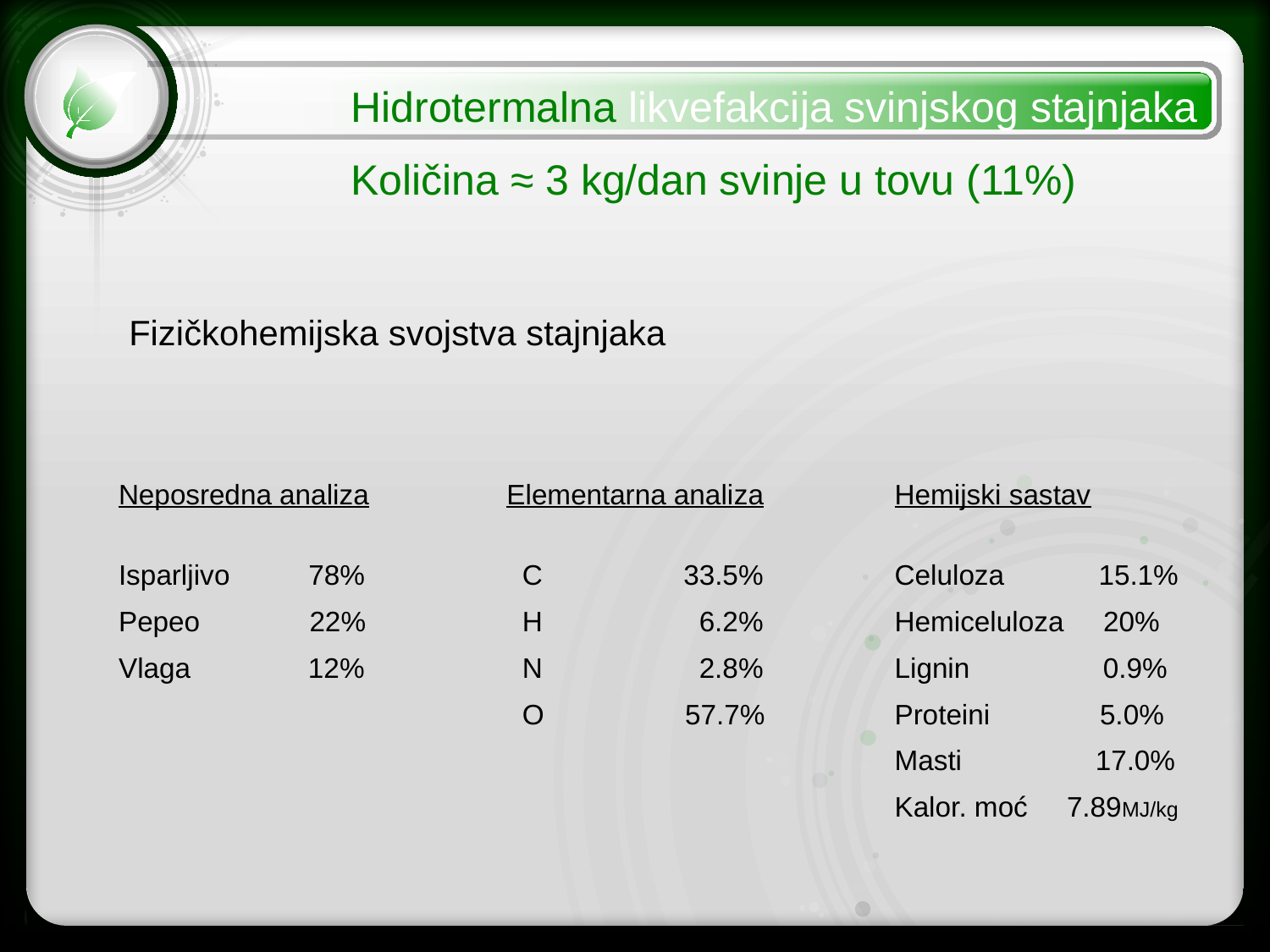

Hidrotermalna likvefakcija svinjskog stajnjaka
Količina ≈ 3 kg/dan svinje u tovu (11%)
Fizičkohemijska svojstva stajnjaka
| Neposredna analiza | Elementarna analiza | Hemijski sastav |
| --- | --- | --- |
| Isparljivo 78% | C 33.5% | Celuloza 15.1% |
| Pepeo 22% | H 6.2% | Hemiceluloza 20% |
| Vlaga 12% | N 2.8% | Lignin 0.9% |
|  | O 57.7% | Proteini 5.0% |
|  |  | Masti 17.0% |
|  |  | Kalor. moć 7.89MJ/kg |